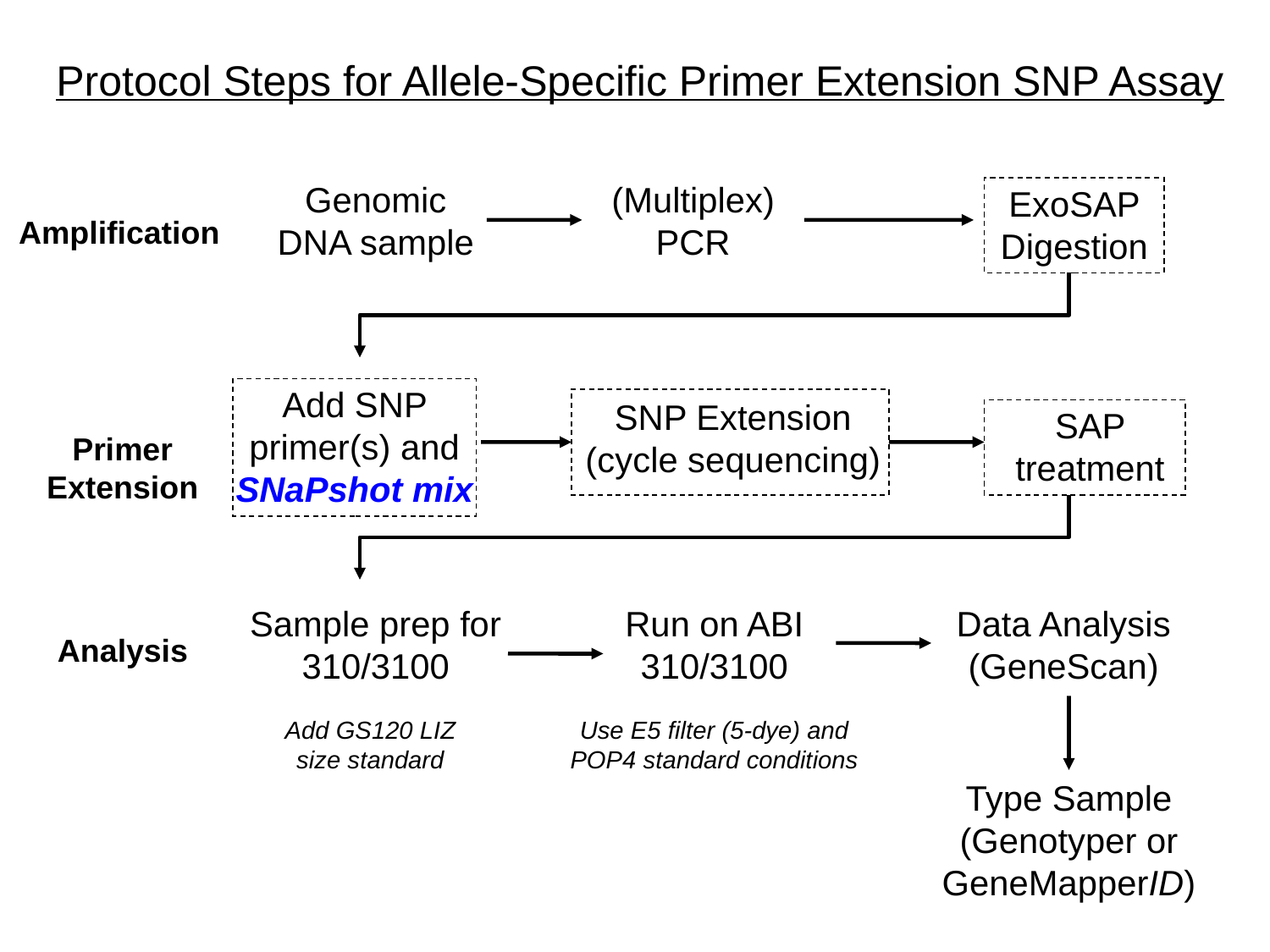

# Protocol Steps for Allele-Specific Primer Extension SNP Assay
Genomic DNA sample
(Multiplex) PCR
ExoSAP Digestion

Amplification

Add SNP primer(s) and SNaPshot mix

SNP Extension (cycle sequencing)

SAP treatment

Primer Extension

Sample prep for 310/3100
Run on ABI 310/3100
Data Analysis (GeneScan)
Analysis

Add GS120 LIZ size standard
Use E5 filter (5-dye) and POP4 standard conditions
Type Sample (Genotyper or GeneMapperID)